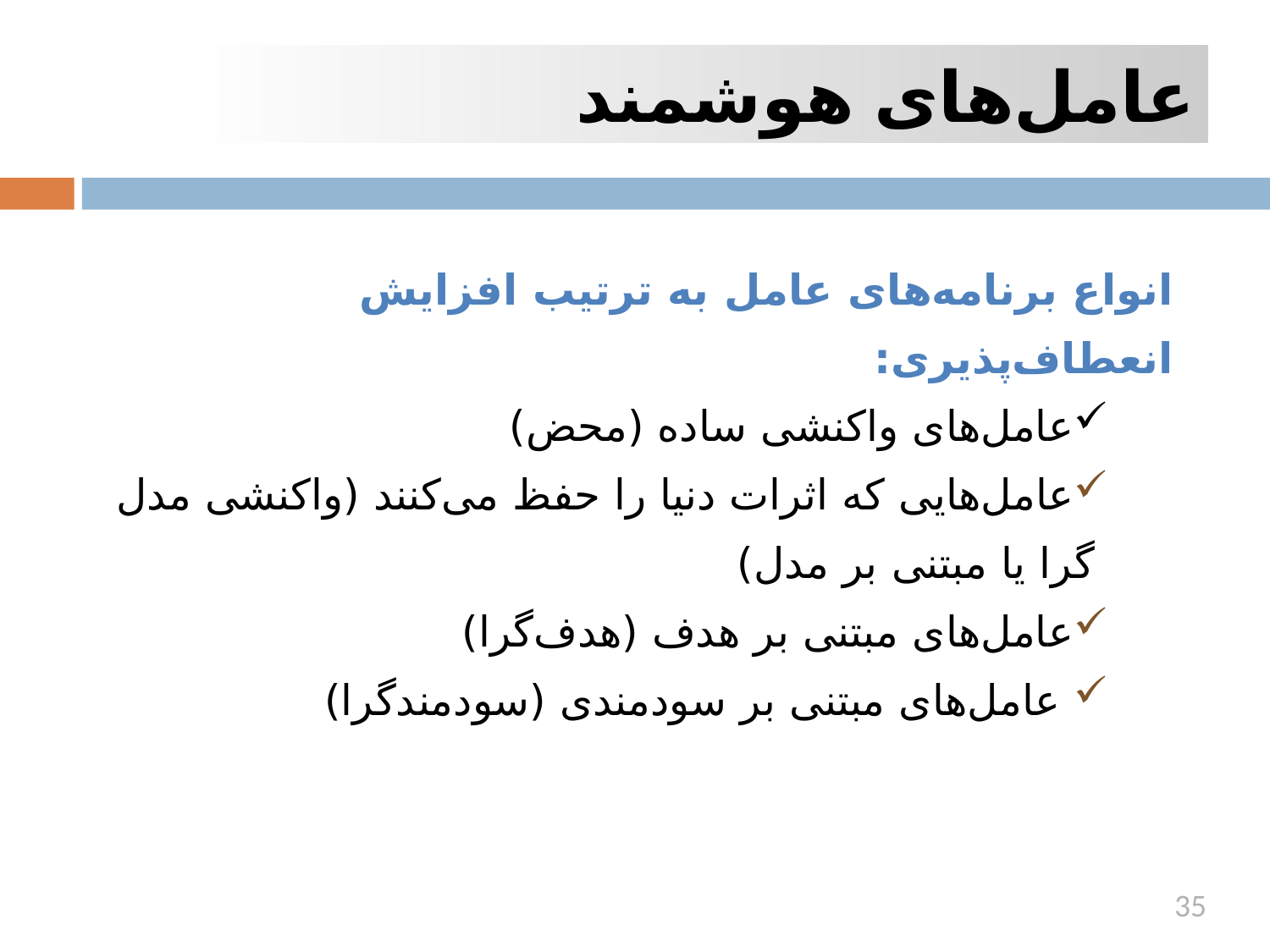

عامل‌های هوشمند

انواع برنامه‌های عامل به ترتیب افزایش انعطاف‌پذیری:
عامل‌های واکنشی ساده (محض)
عامل‌هايی که اثرات دنيا را حفظ می‌کنند (واکنشی مدل گرا یا مبتنی بر مدل)
عامل‌های مبتنی بر هدف (هدف‌گرا)
 عامل‌های مبتنی بر سودمندی (سودمندگرا)
35